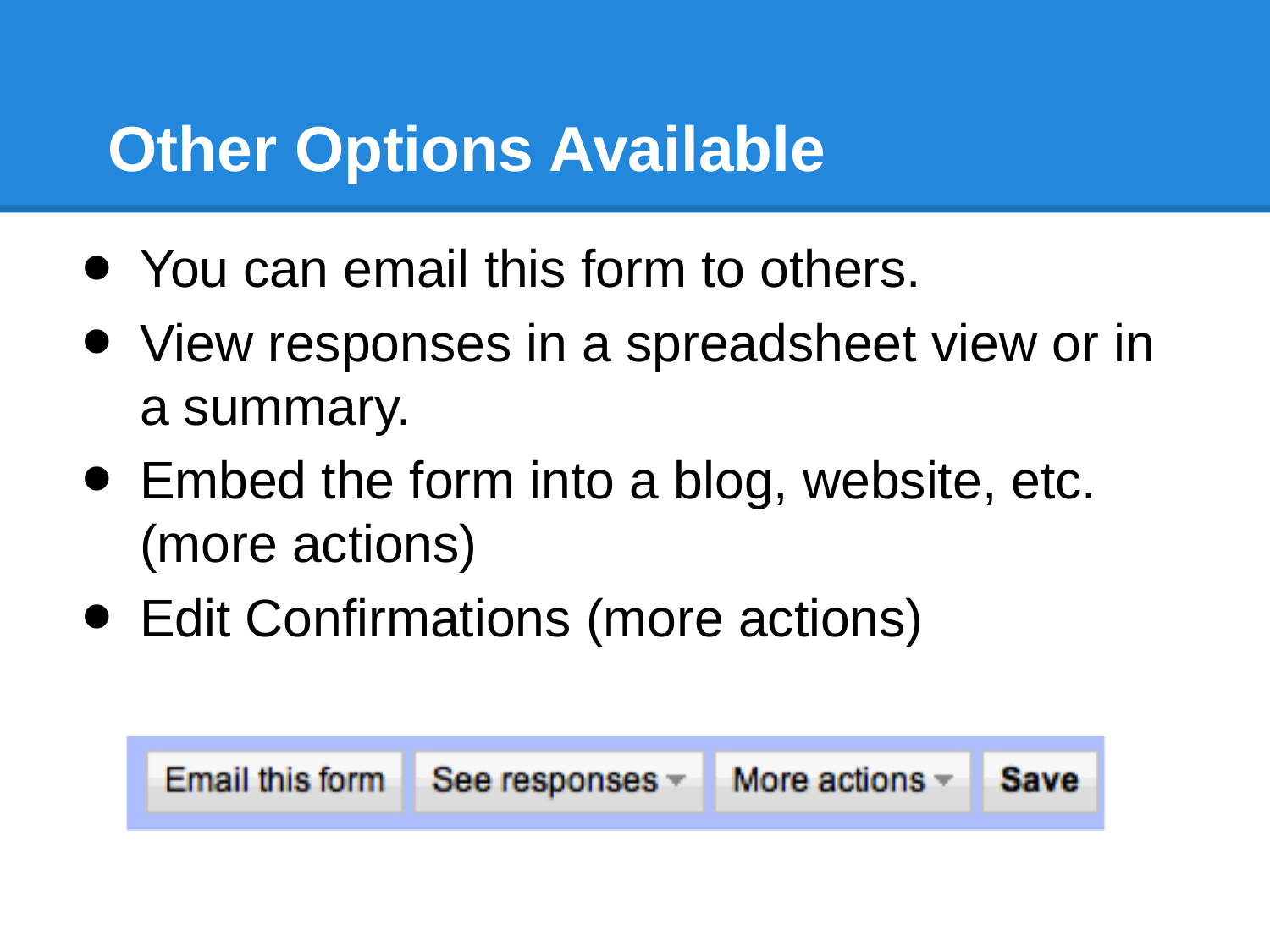

# Other Options Available
You can email this form to others.
View responses in a spreadsheet view or in a summary.
Embed the form into a blog, website, etc. (more actions)
Edit Confirmations (more actions)